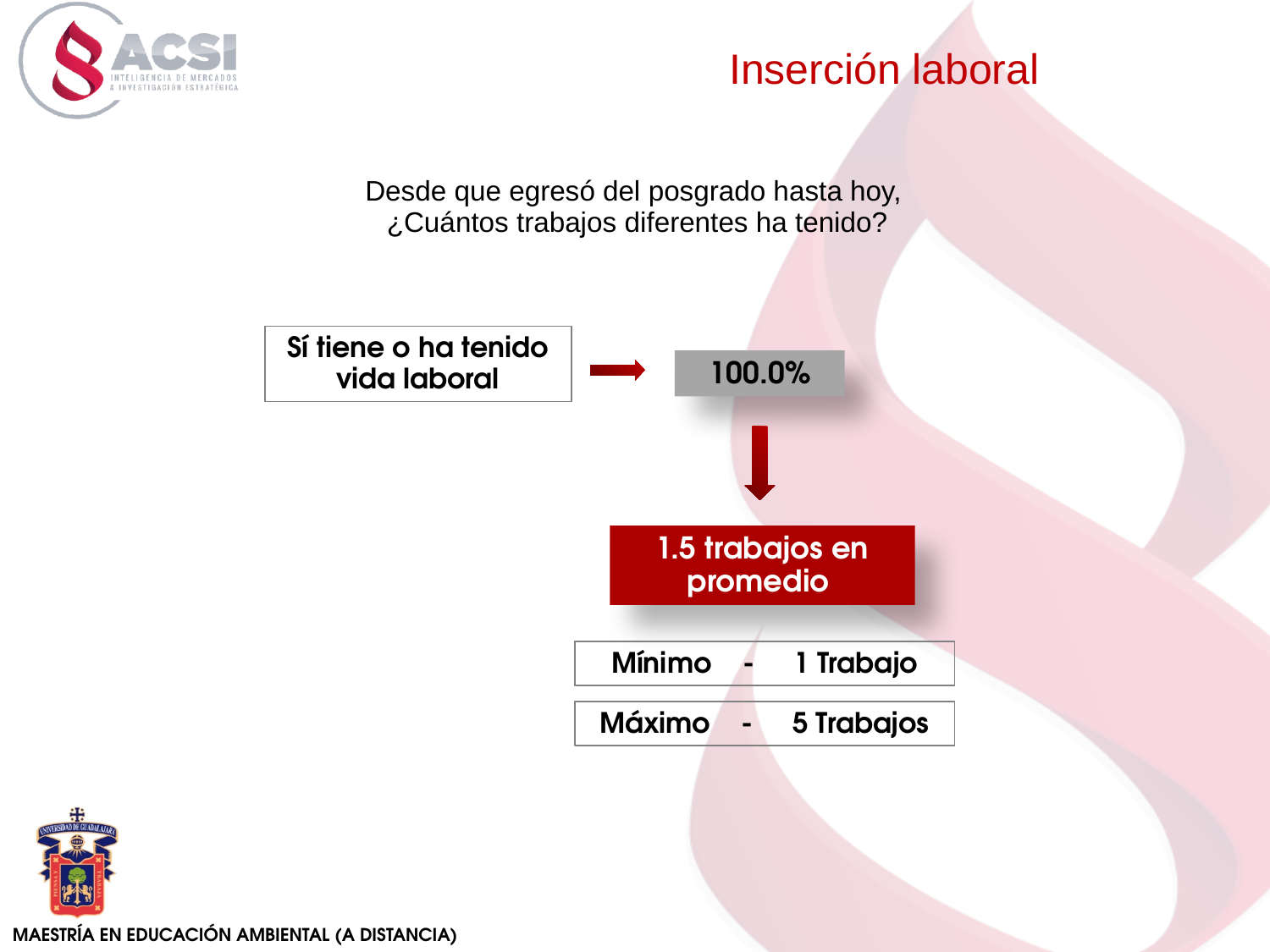

Inserción laboral
Desde que egresó del posgrado hasta hoy,
¿Cuántos trabajos diferentes ha tenido?
Sí tiene o ha tenido vida laboral
100.0%

1.5 trabajos en promedio
Mínimo    -     1 Trabajo
Máximo    -     5 Trabajos